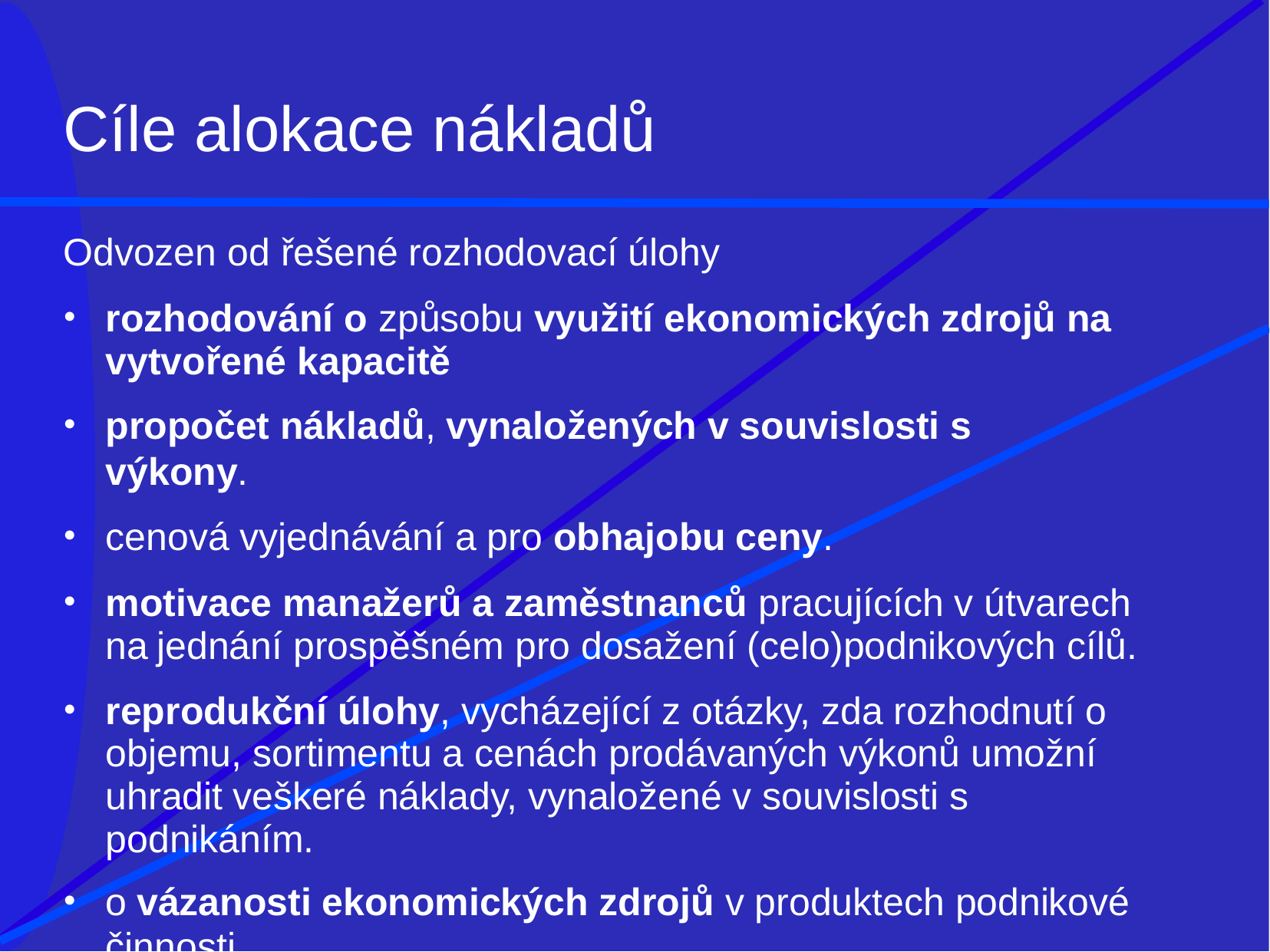

# Cíle alokace nákladů
Odvozen od řešené rozhodovací úlohy
rozhodování o způsobu využití ekonomických zdrojů na vytvořené kapacitě
propočet nákladů, vynaložených v souvislosti s výkony.
cenová vyjednávání a pro obhajobu ceny.
motivace manažerů a zaměstnanců pracujících v útvarech na jednání prospěšném pro dosažení (celo)podnikových cílů.
reprodukční úlohy, vycházející z otázky, zda rozhodnutí o objemu, sortimentu a cenách prodávaných výkonů umožní uhradit veškeré náklady, vynaložené v souvislosti s podnikáním.
o vázanosti ekonomických zdrojů v produktech podnikové
činnosti.